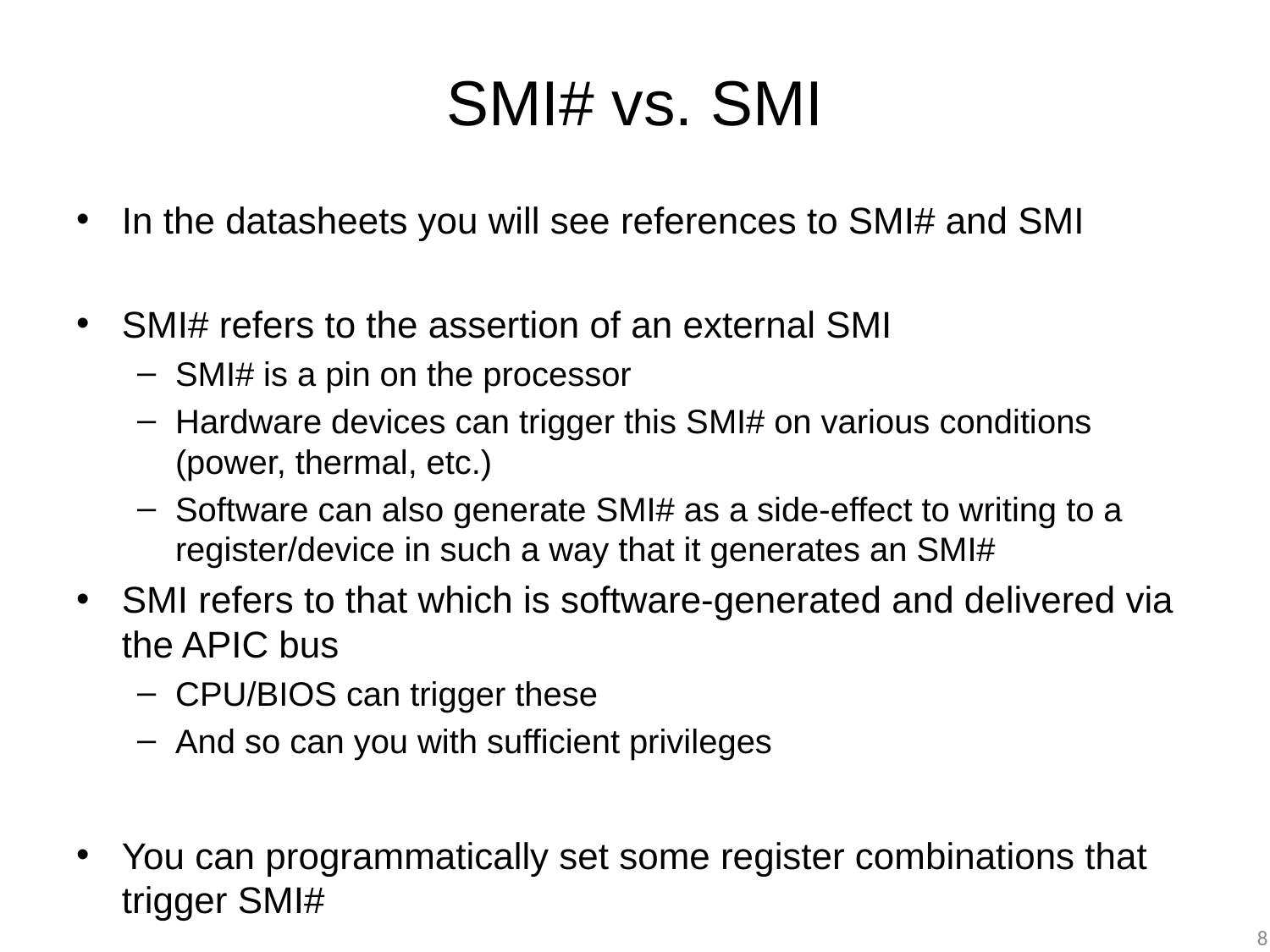

# SMI# vs. SMI
In the datasheets you will see references to SMI# and SMI

SMI# refers to the assertion of an external SMI
SMI# is a pin on the processor
Hardware devices can trigger this SMI# on various conditions (power, thermal, etc.)
Software can also generate SMI# as a side-effect to writing to a register/device in such a way that it generates an SMI#
SMI refers to that which is software-generated and delivered via the APIC bus
CPU/BIOS can trigger these
And so can you with sufficient privileges

You can programmatically set some register combinations that trigger SMI#
8